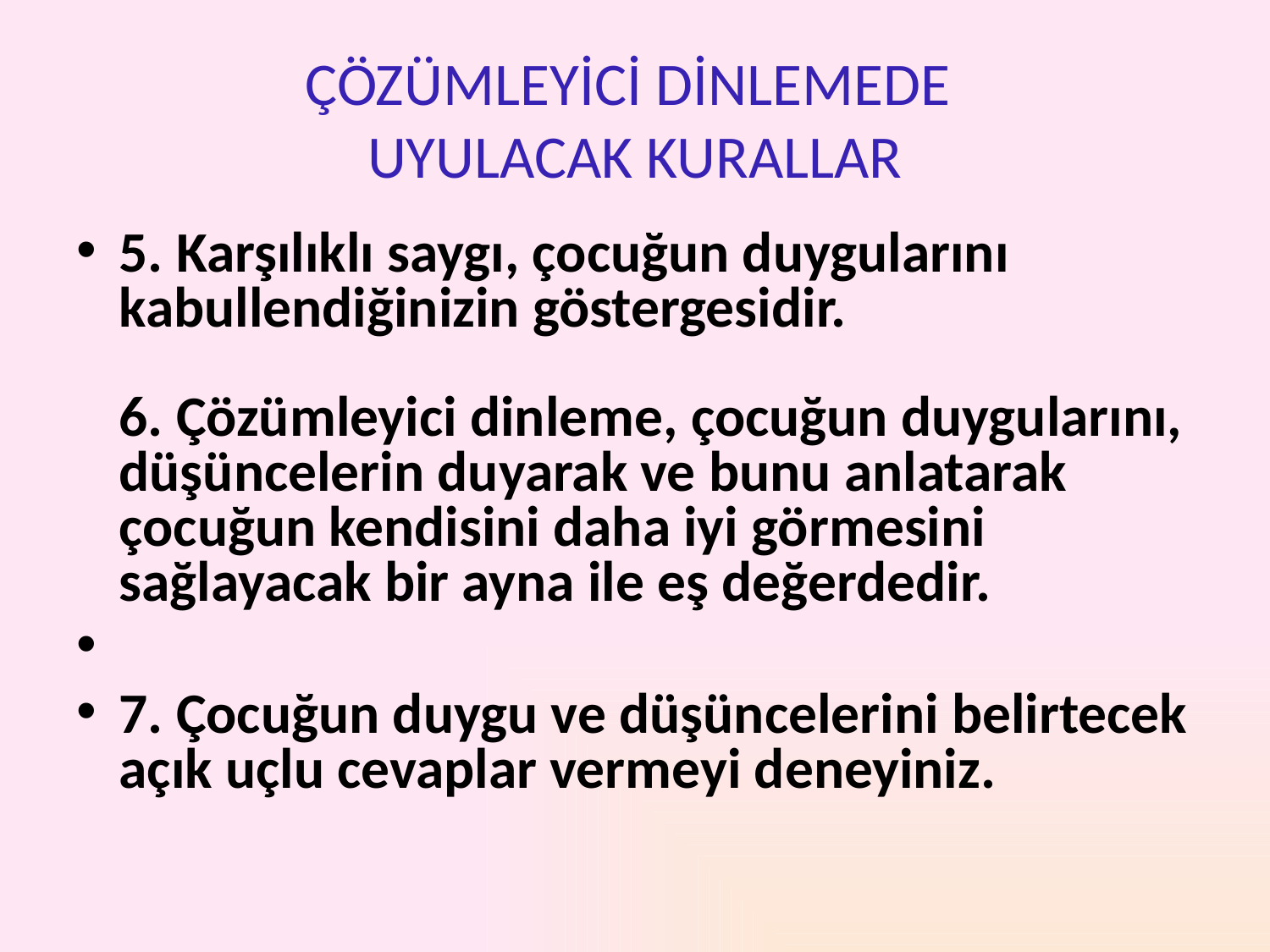

# ÇÖZÜMLEYİCİ DİNLEMEDE UYULACAK KURALLAR
5. Karşılıklı saygı, çocuğun duygularını kabullendiğinizin göstergesidir.
6. Çözümleyici dinleme, çocuğun duygularını, düşüncelerin duyarak ve bunu anlatarak çocuğun kendisini daha iyi görmesini sağlayacak bir ayna ile eş değerdedir.

7. Çocuğun duygu ve düşüncelerini belirtecek açık uçlu cevaplar vermeyi deneyiniz.